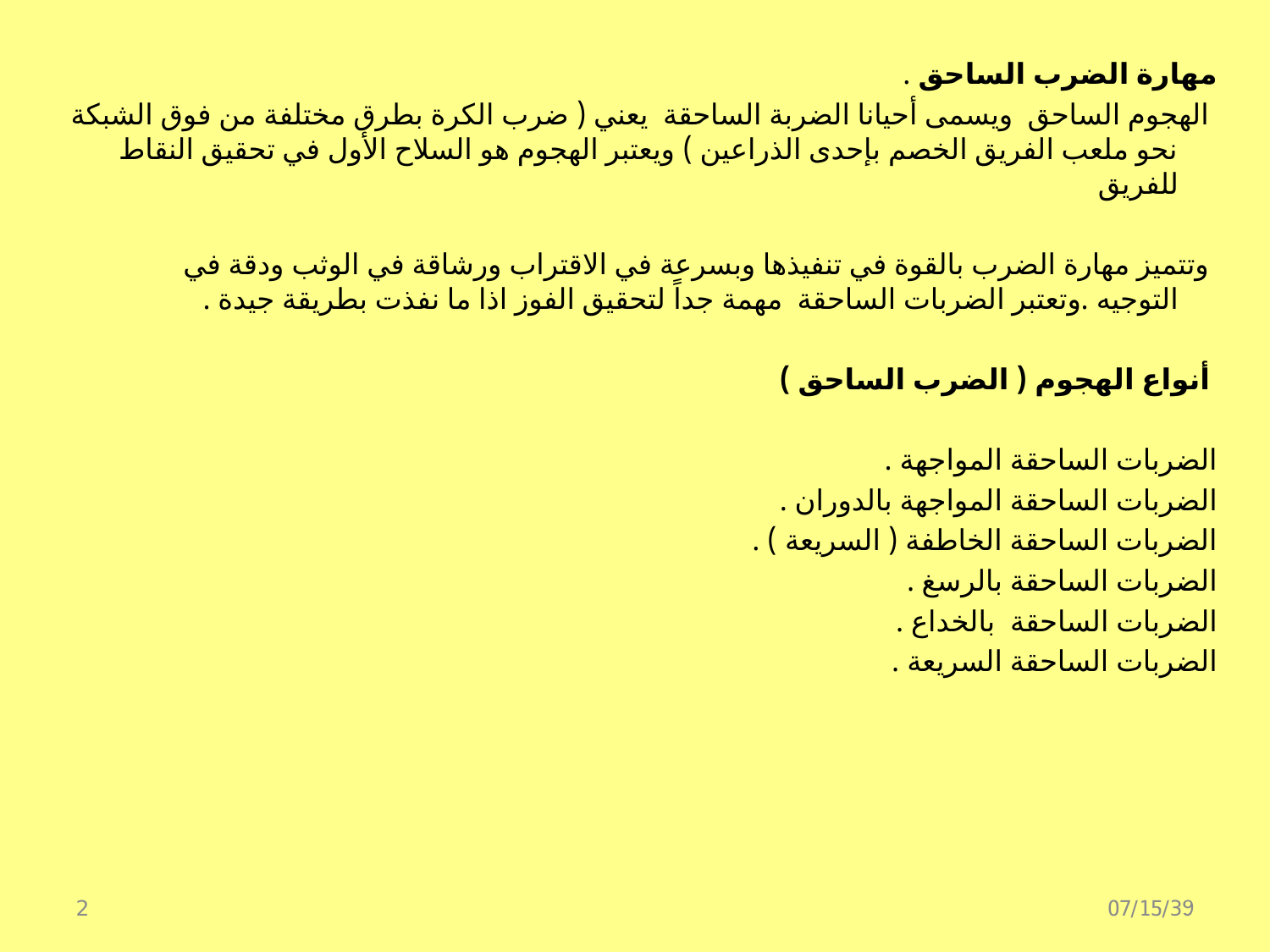

مهارة الضرب الساحق .
 الهجوم الساحق  ويسمى أحيانا الضربة الساحقة  يعني ( ضرب الكرة بطرق مختلفة من فوق الشبكة نحو ملعب الفريق الخصم بإحدى الذراعين ) ويعتبر الهجوم هو السلاح الأول في تحقيق النقاط للفريق

 وتتميز مهارة الضرب بالقوة في تنفيذها وبسرعة في الاقتراب ورشاقة في الوثب ودقة في التوجيه .وتعتبر الضربات الساحقة  مهمة جداً لتحقيق الفوز اذا ما نفذت بطريقة جيدة .

 أنواع الهجوم ( الضرب الساحق )

الضربات الساحقة المواجهة .
الضربات الساحقة المواجهة بالدوران .
الضربات الساحقة الخاطفة ( السريعة ) .
الضربات الساحقة بالرسغ .
الضربات الساحقة  بالخداع .
الضربات الساحقة السريعة .

2
07/15/39